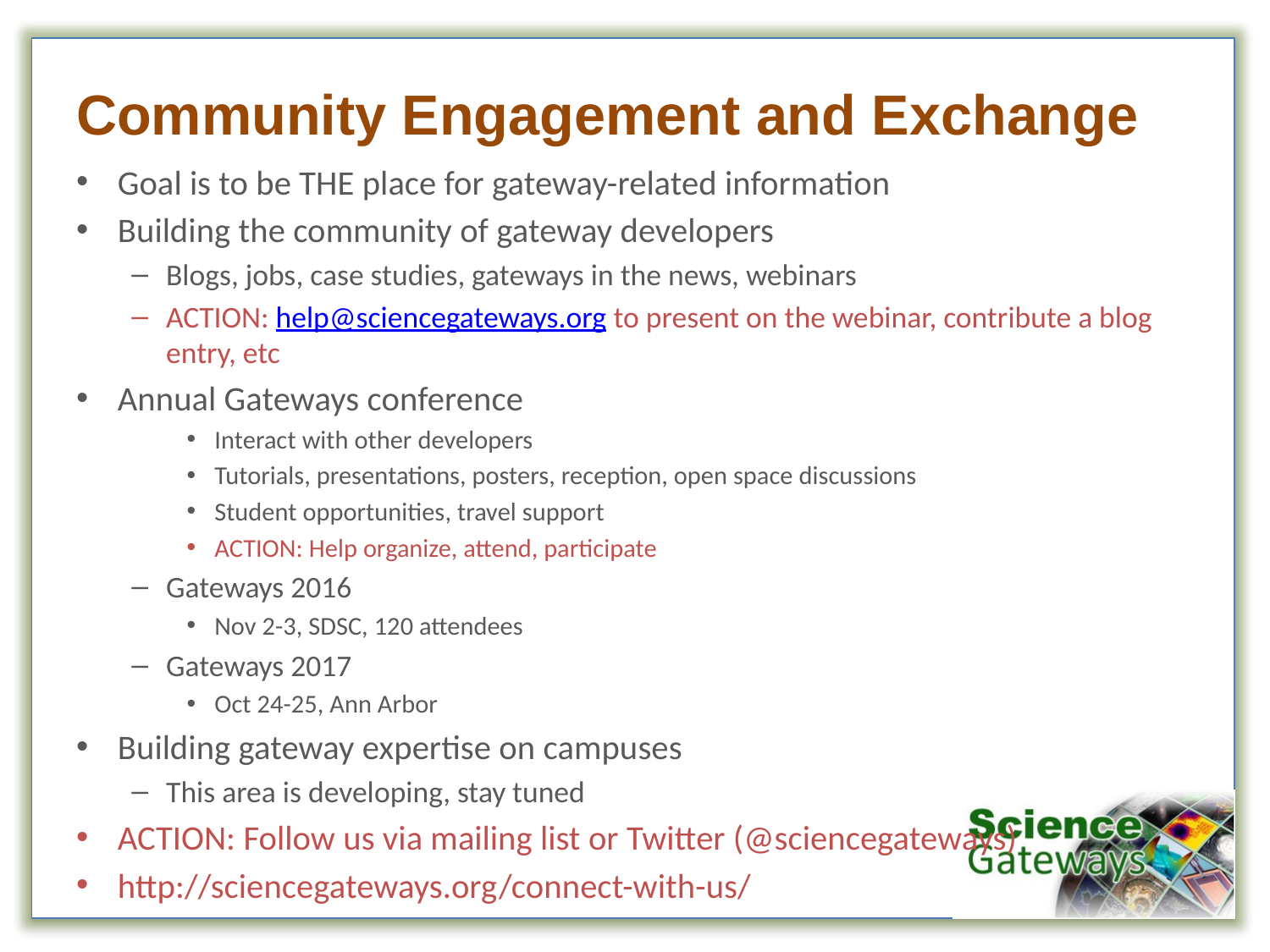

# Community Engagement and Exchange
Goal is to be THE place for gateway-related information
Building the community of gateway developers
Blogs, jobs, case studies, gateways in the news, webinars
ACTION: help@sciencegateways.org to present on the webinar, contribute a blog entry, etc
Annual Gateways conference
Interact with other developers
Tutorials, presentations, posters, reception, open space discussions
Student opportunities, travel support
ACTION: Help organize, attend, participate
Gateways 2016
Nov 2-3, SDSC, 120 attendees
Gateways 2017
Oct 24-25, Ann Arbor
Building gateway expertise on campuses
This area is developing, stay tuned
ACTION: Follow us via mailing list or Twitter (@sciencegateways)
http://sciencegateways.org/connect-with-us/